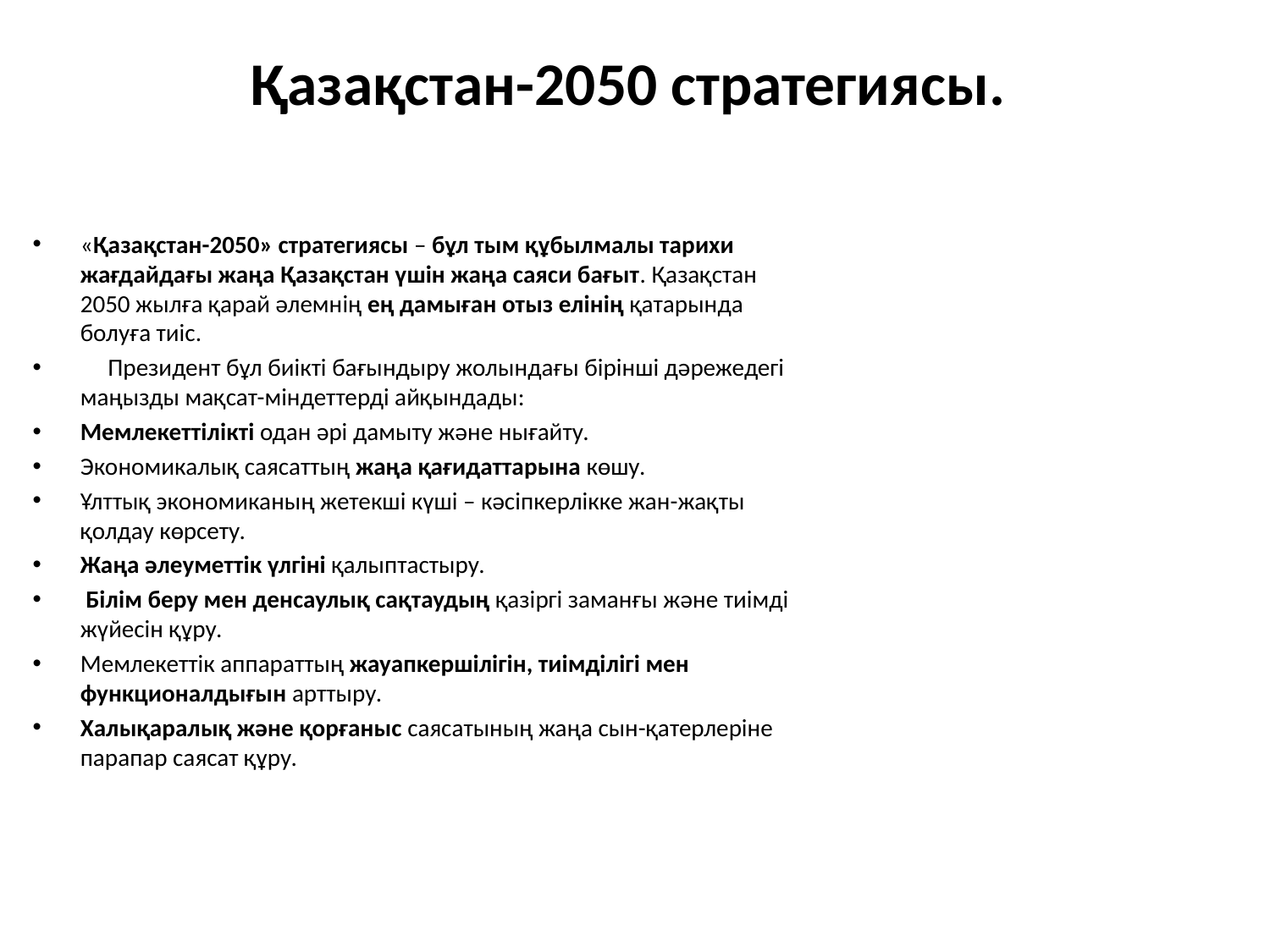

# Қазақстан-2050 стратегиясы.
«Қазақстан-2050» стратегиясы – бұл тым құбылмалы тарихи жағдайдағы жаңа Қазақстан үшін жаңа саяси бағыт. Қазақстан 2050 жылға қарай әлемнің ең дамыған отыз елінің қатарында болуға тиіс.
     Президент бұл биікті бағындыру жолындағы бірінші дәрежедегі маңызды мақсат-міндеттерді айқындады:
Мемлекеттілікті одан әрі дамыту және нығайту.
Экономикалық саясаттың жаңа қағидаттарына көшу.
Ұлттық экономиканың жетекші күші – кәсіпкерлікке жан-жақты қолдау көрсету.
Жаңа әлеуметтік үлгіні қалыптастыру.
 Білім беру мен денсаулық сақтаудың қазіргі заманғы және тиімді жүйесін құру.
Мемлекеттік аппараттың жауапкершілігін, тиімділігі мен функционалдығын арттыру.
Халықаралық және қорғаныс саясатының жаңа сын-қатерлеріне парапар саясат құру.